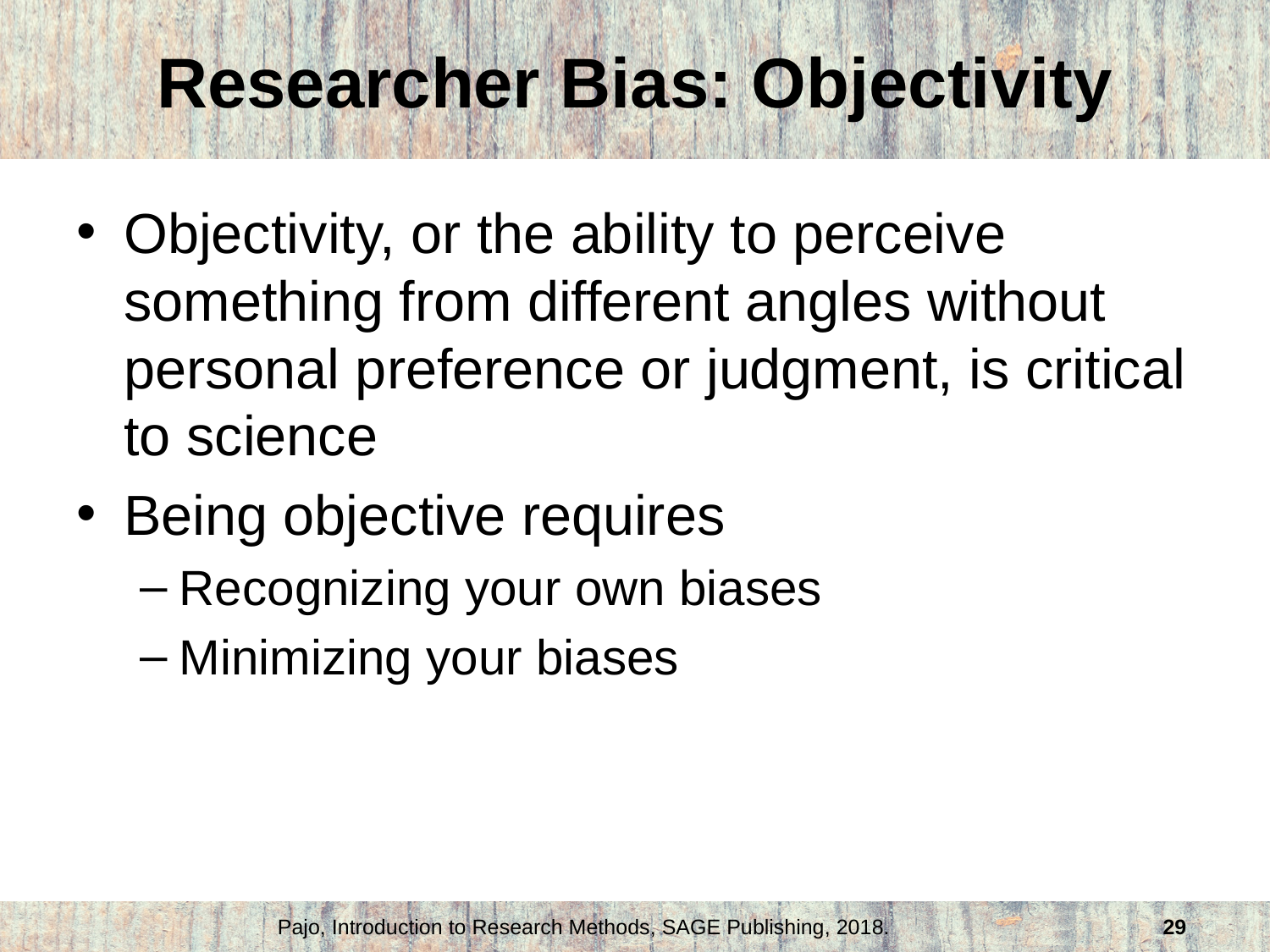

# Researcher Bias: Objectivity
Objectivity, or the ability to perceive something from different angles without personal preference or judgment, is critical to science
Being objective requires
Recognizing your own biases
Minimizing your biases
Pajo, Introduction to Research Methods, SAGE Publishing, 2018.
29